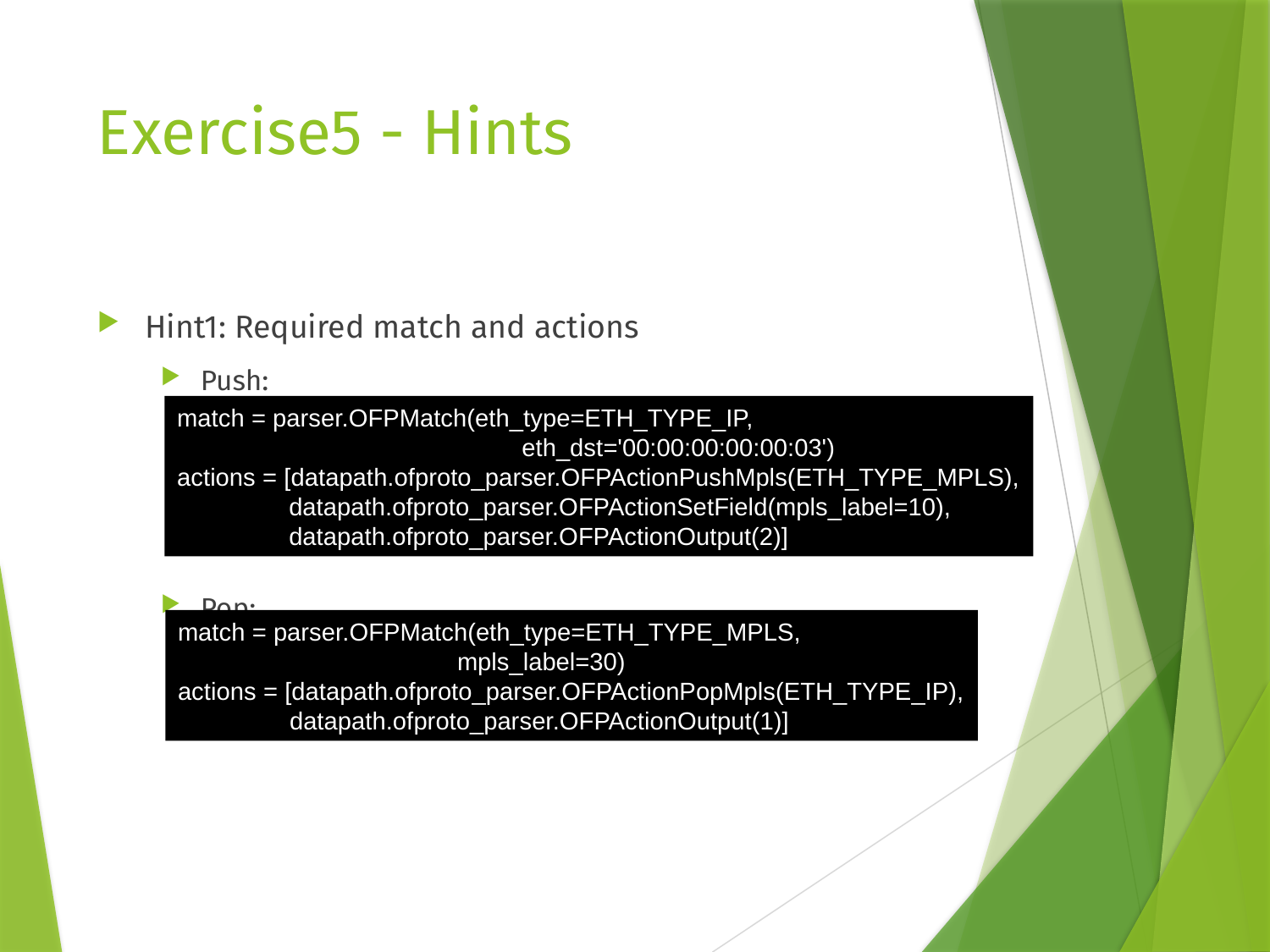

# Exercise5 - Hints
Hint1: Required match and actions
Push:

Pop:

match = parser.OFPMatch(eth_type=ETH_TYPE_IP,
		             eth_dst='00:00:00:00:00:03')
actions = [datapath.ofproto_parser.OFPActionPushMpls(ETH_TYPE_MPLS),
                datapath.ofproto_parser.OFPActionSetField(mpls_label=10),
                datapath.ofproto_parser.OFPActionOutput(2)]
match = parser.OFPMatch(eth_type=ETH_TYPE_MPLS,
                                        mpls_label=30)
actions = [datapath.ofproto_parser.OFPActionPopMpls(ETH_TYPE_IP),
                datapath.ofproto_parser.OFPActionOutput(1)]